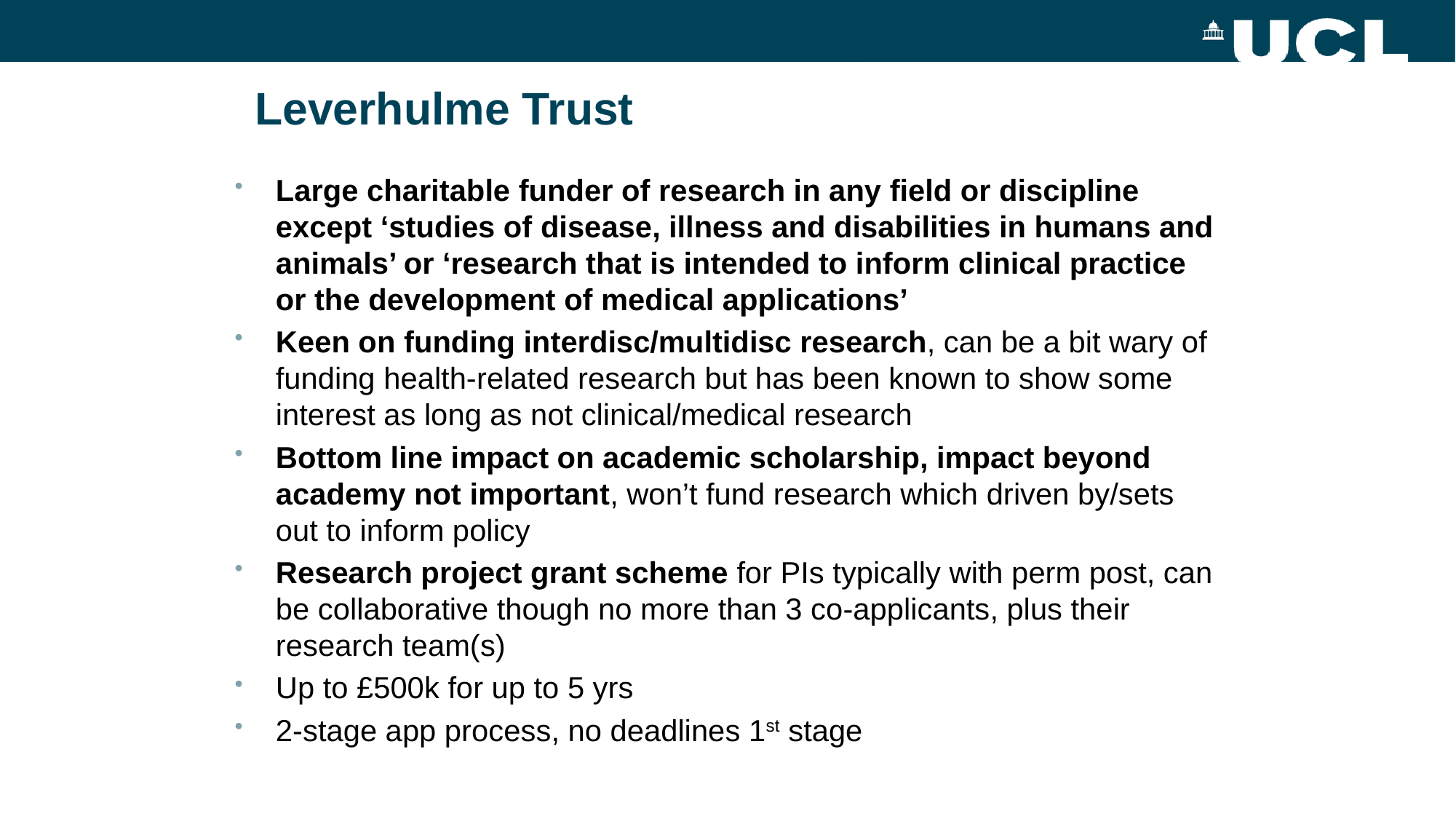

Leverhulme Trust
Large charitable funder of research in any field or discipline except ‘studies of disease, illness and disabilities in humans and animals’ or ‘research that is intended to inform clinical practice or the development of medical applications’
Keen on funding interdisc/multidisc research, can be a bit wary of funding health-related research but has been known to show some interest as long as not clinical/medical research
Bottom line impact on academic scholarship, impact beyond academy not important, won’t fund research which driven by/sets out to inform policy
Research project grant scheme for PIs typically with perm post, can be collaborative though no more than 3 co-applicants, plus their research team(s)
Up to £500k for up to 5 yrs
2-stage app process, no deadlines 1st stage